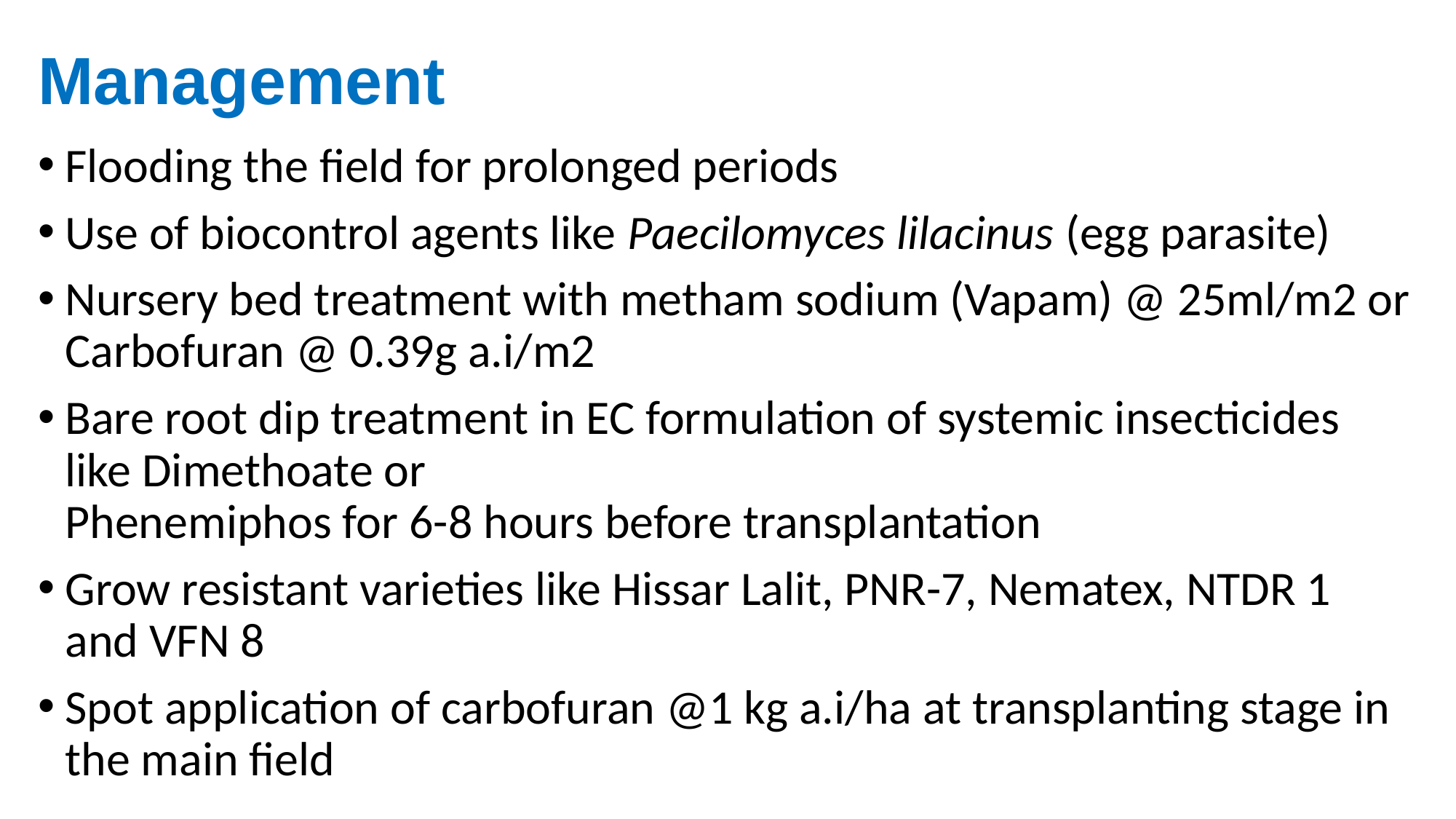

# Management
Flooding the field for prolonged periods
Use of biocontrol agents like Paecilomyces lilacinus (egg parasite)
Nursery bed treatment with metham sodium (Vapam) @ 25ml/m2 or Carbofuran @ 0.39g a.i/m2
Bare root dip treatment in EC formulation of systemic insecticides like Dimethoate or
Phenemiphos for 6-8 hours before transplantation
Grow resistant varieties like Hissar Lalit, PNR-7, Nematex, NTDR 1 and VFN 8
Spot application of carbofuran @1 kg a.i/ha at transplanting stage in the main field